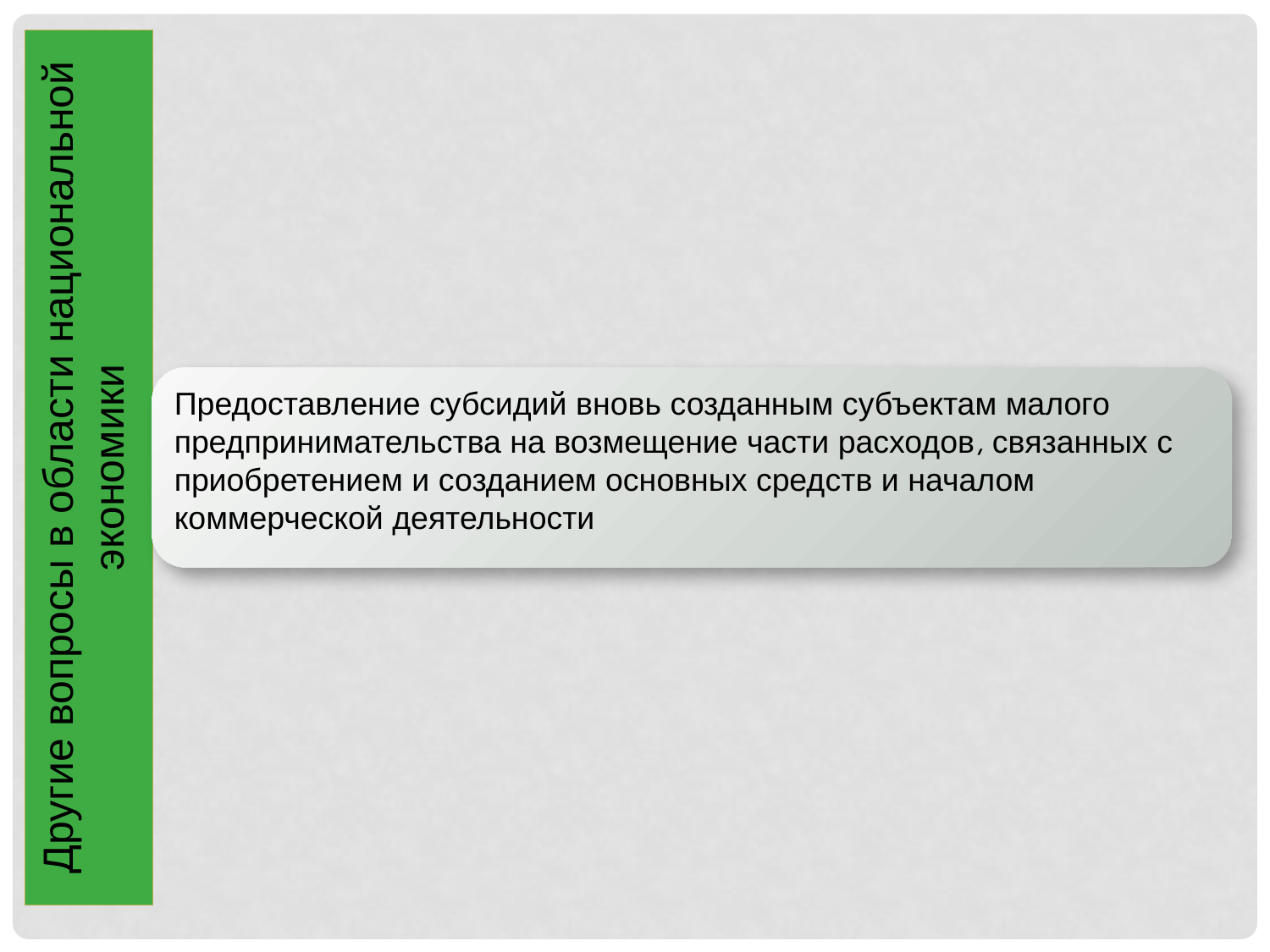

Другие вопросы в области национальной экономики

Предоставление субсидий вновь созданным субъектам малого предпринимательства на возмещение части расходов, связанных с приобретением и созданием основных средств и началом коммерческой деятельности